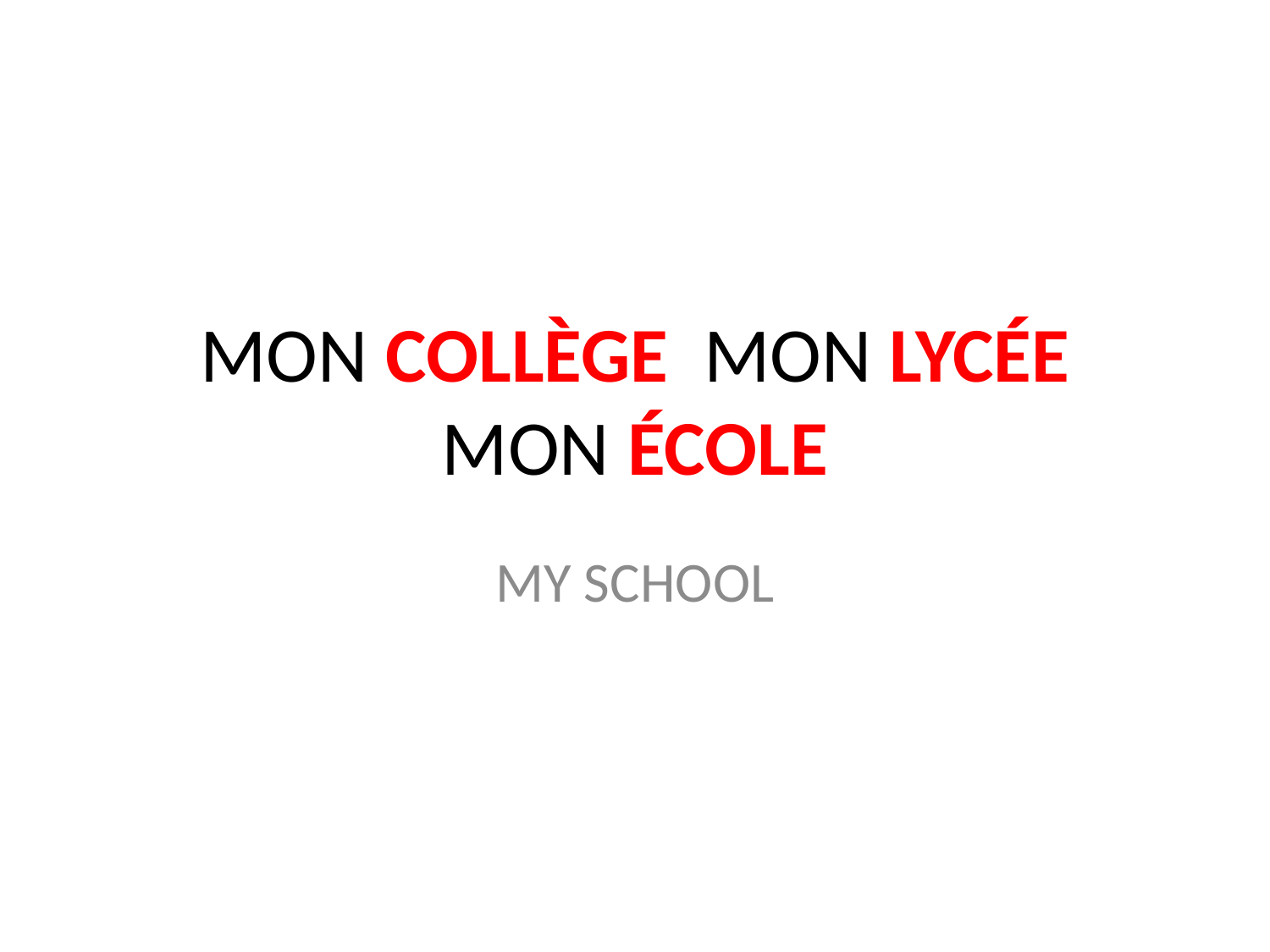

# MON COLLÈGE  MON LYCÉE MON ÉCOLE
MY SCHOOL